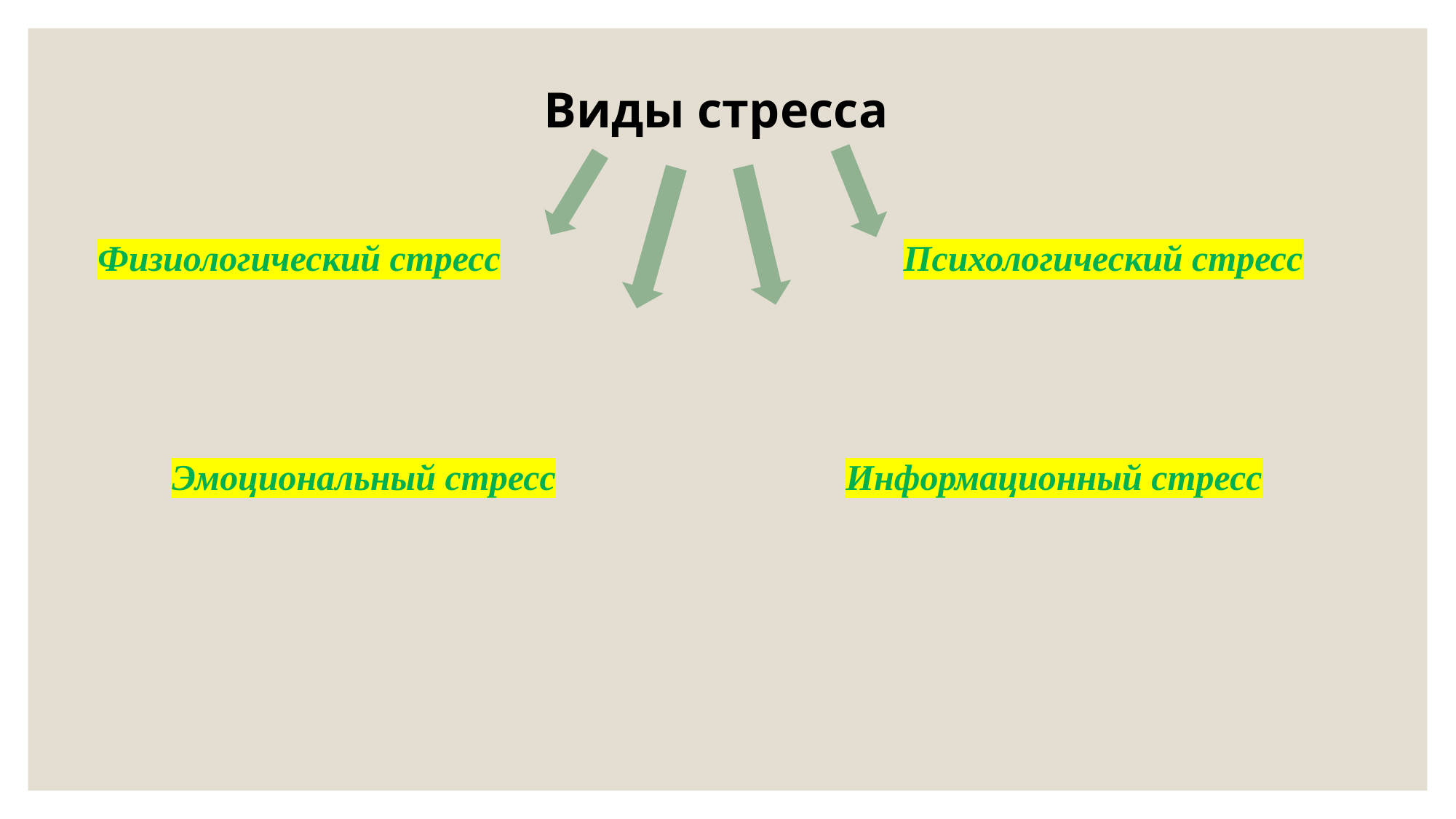

Виды стресса

Физиологический стресс
Психологический стресс
Эмоциональный стресс
Информационный стресс